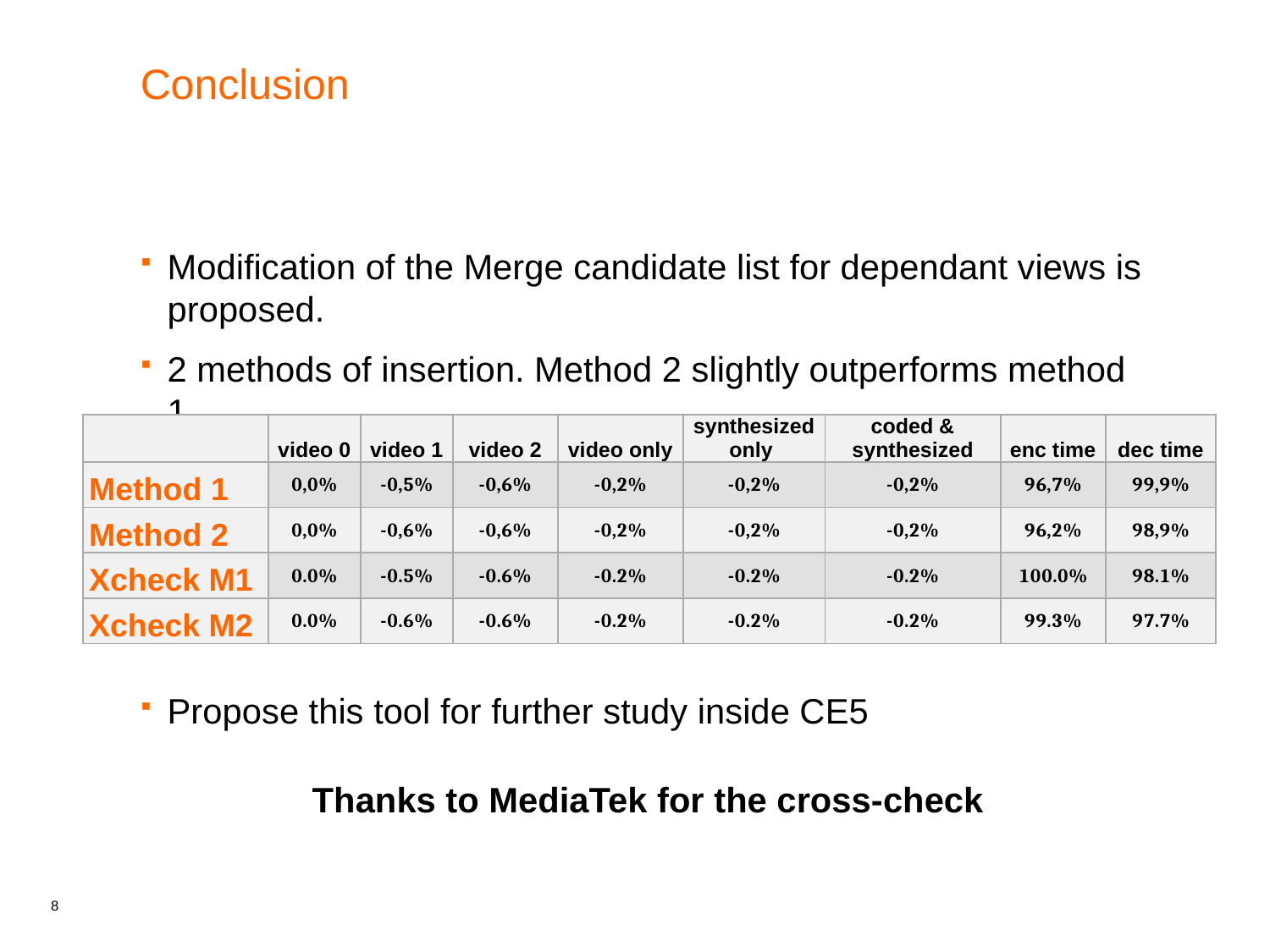

# Conclusion
Modification of the Merge candidate list for dependant views is proposed.
2 methods of insertion. Method 2 slightly outperforms method 1.

Propose this tool for further study inside CE5

|  | video 0 | video 1 | video 2 | video only | synthesized only | coded & synthesized | enc time | dec time |
| --- | --- | --- | --- | --- | --- | --- | --- | --- |
| Method 1 | 0,0% | -0,5% | -0,6% | -0,2% | -0,2% | -0,2% | 96,7% | 99,9% |
| Method 2 | 0,0% | -0,6% | -0,6% | -0,2% | -0,2% | -0,2% | 96,2% | 98,9% |
| Xcheck M1 | 0.0% | -0.5% | -0.6% | -0.2% | -0.2% | -0.2% | 100.0% | 98.1% |
| Xcheck M2 | 0.0% | -0.6% | -0.6% | -0.2% | -0.2% | -0.2% | 99.3% | 97.7% |
Thanks to MediaTek for the cross-check